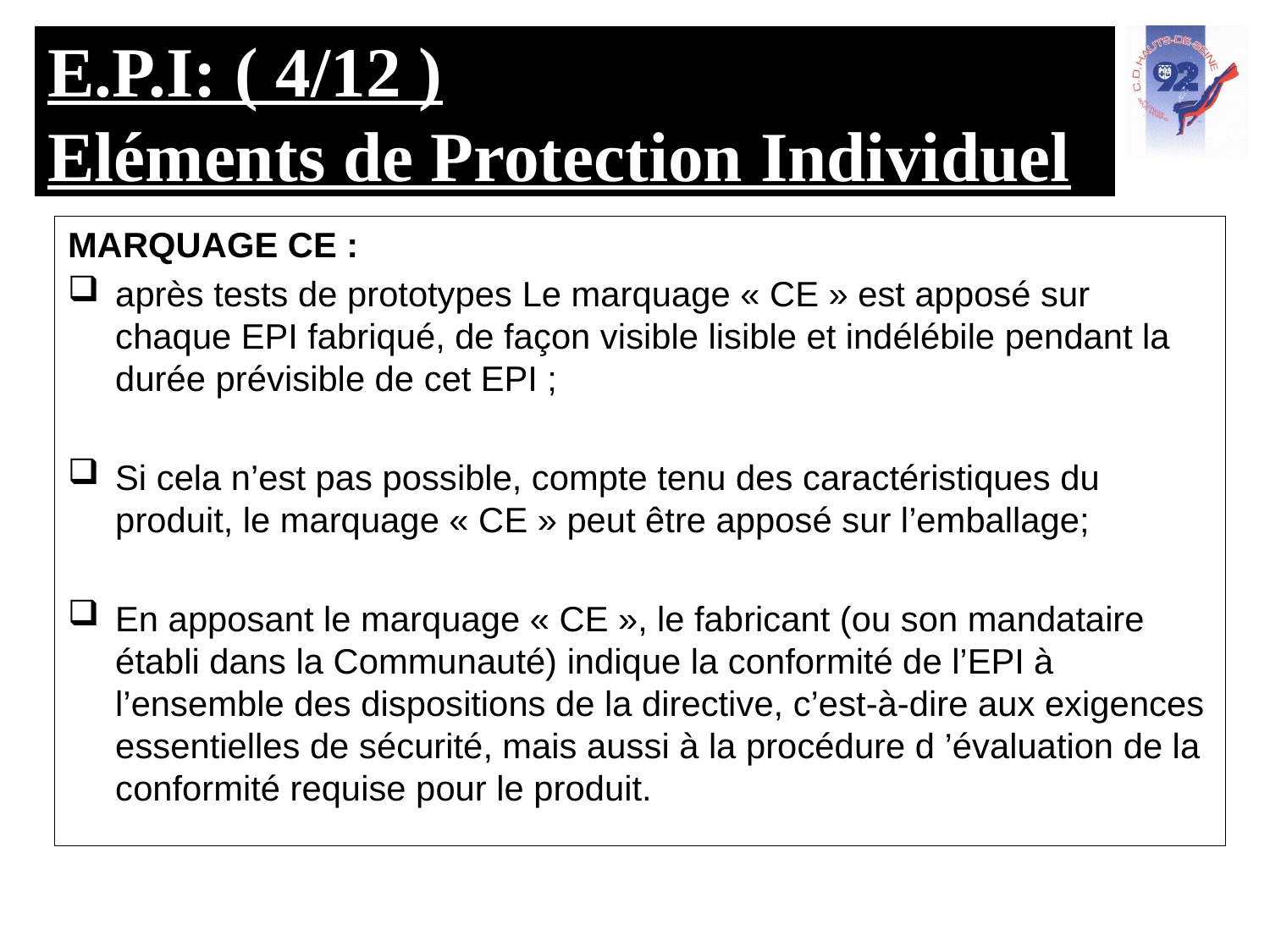

# E.P.I: ( 4/12 ) Eléments de Protection Individuel
MARQUAGE CE :
après tests de prototypes Le marquage « CE » est apposé sur chaque EPI fabriqué, de façon visible lisible et indélébile pendant la durée prévisible de cet EPI ;

Si cela n’est pas possible, compte tenu des caractéristiques du produit, le marquage « CE » peut être apposé sur l’emballage;

En apposant le marquage « CE », le fabricant (ou son mandataire établi dans la Communauté) indique la conformité de l’EPI à l’ensemble des dispositions de la directive, c’est-à-dire aux exigences essentielles de sécurité, mais aussi à la procédure d ’évaluation de la conformité requise pour le produit.